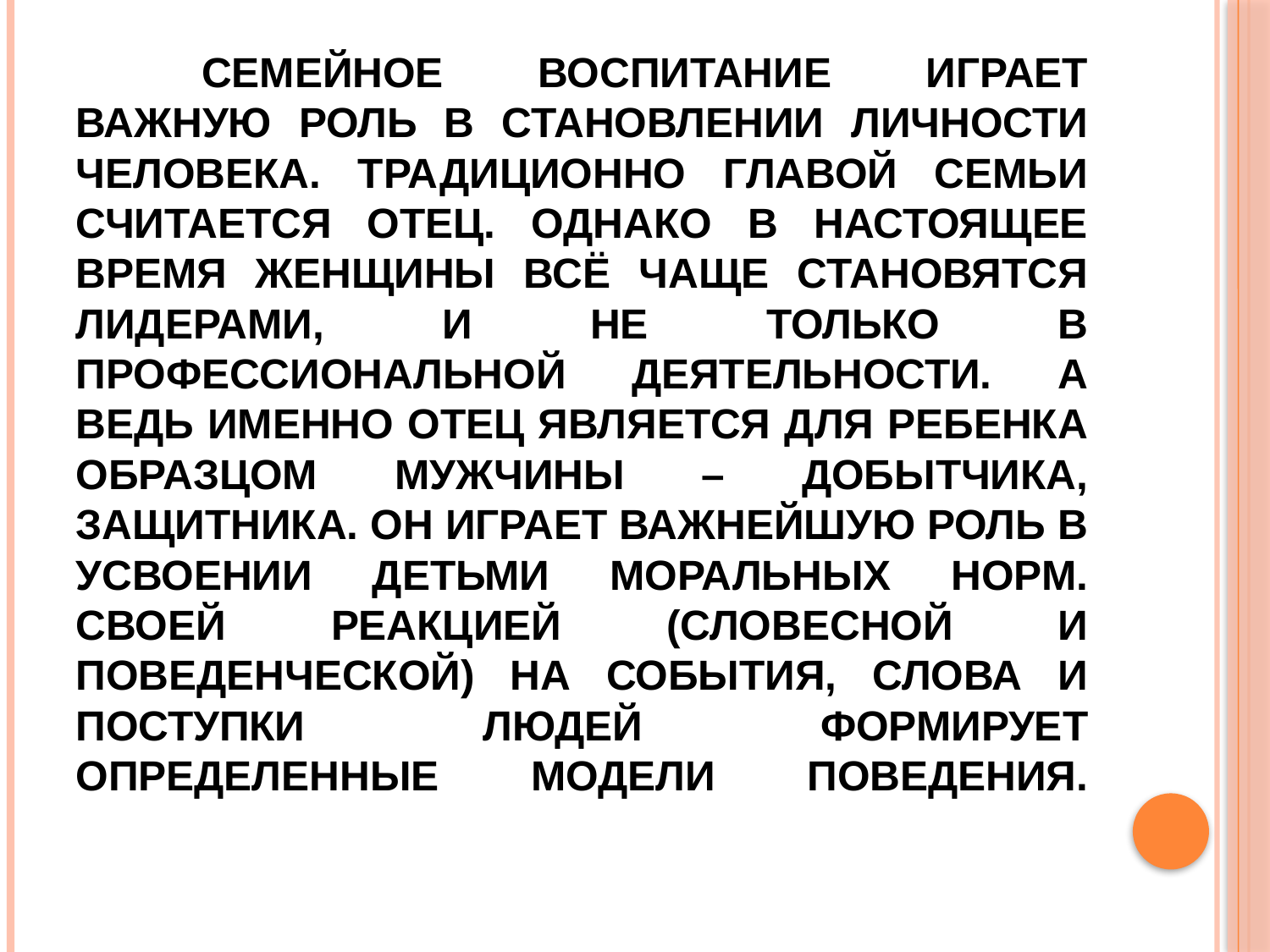

# Семейное воспитание играет важную роль в становлении личности человека. Традиционно главой семьи считается отец. Однако в настоящее время женщины всё чаще становятся лидерами, и не только в профессиональной деятельности. А ведь именно отец является для ребенка образцом мужчины – добытчика, защитника. Он играет важнейшую роль в усвоении детьми моральных норм. Своей реакцией (словесной и поведенческой) на события, слова и поступки людей формирует определенные модели поведения.